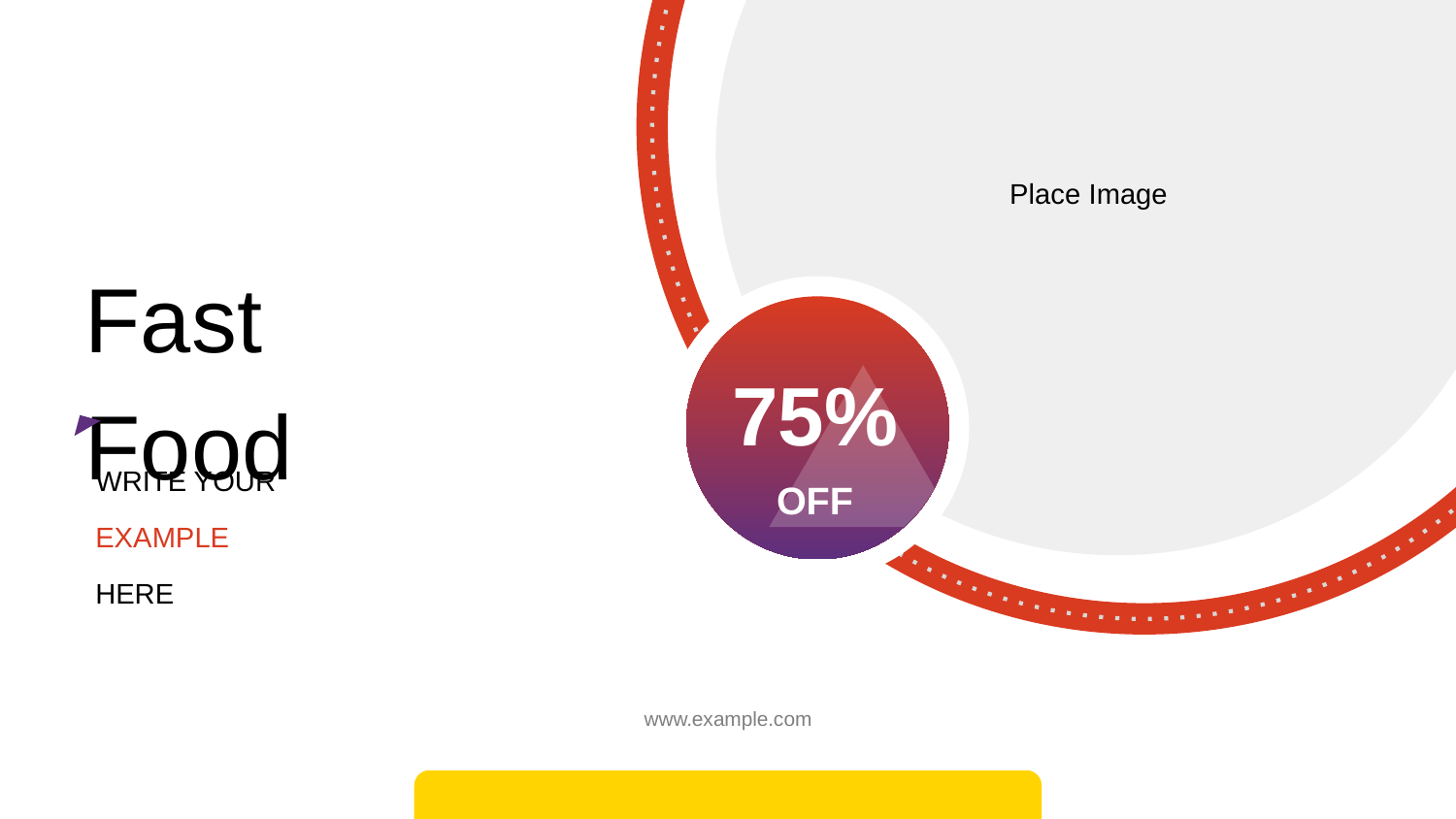

Place Image
Fast Food

75%
OFF

WRITE YOUR
EXAMPLE
HERE
www.example.com